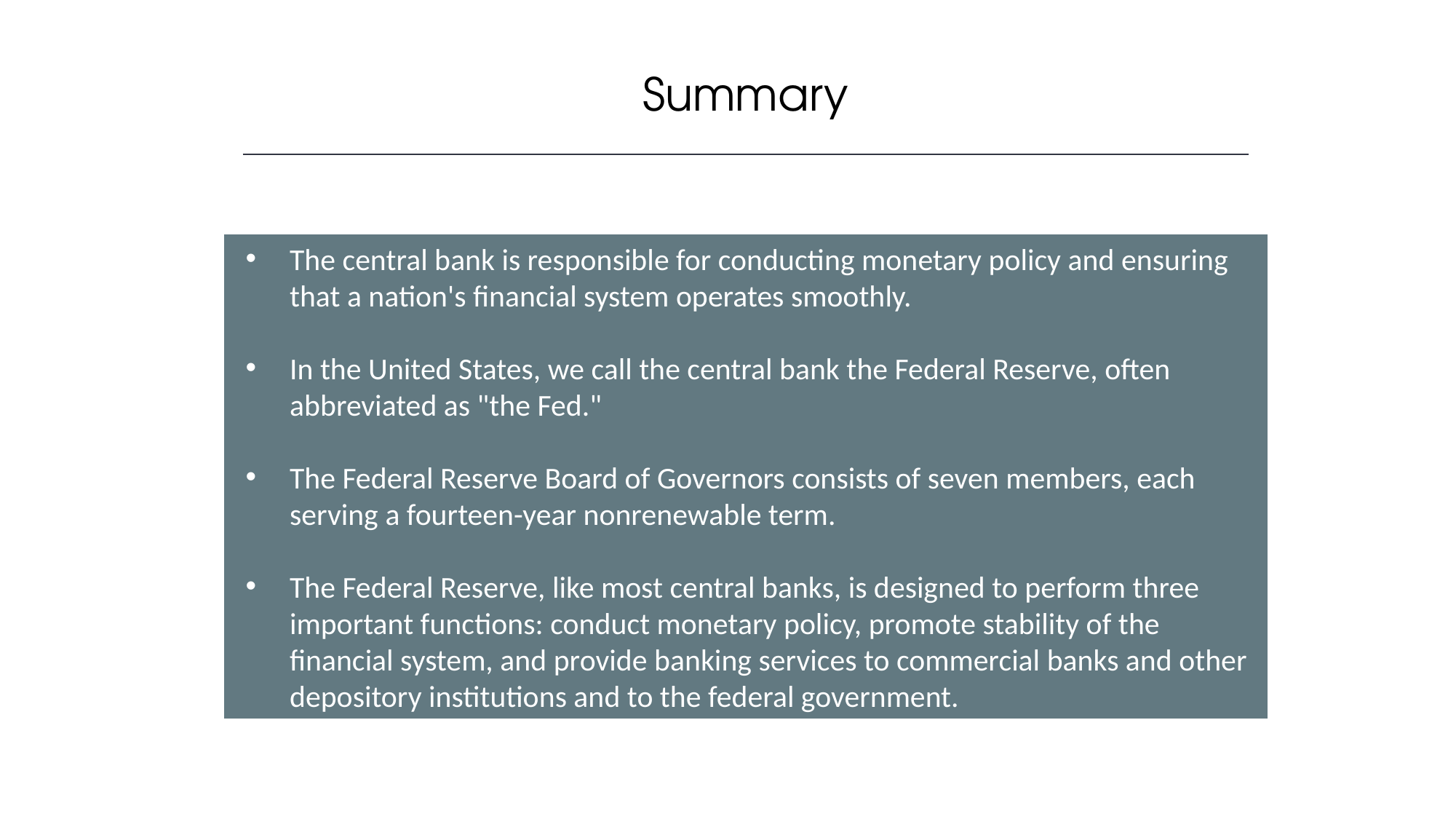

Summary
The central bank is responsible for conducting monetary policy and ensuring that a nation's financial system operates smoothly.

In the United States, we call the central bank the Federal Reserve, often abbreviated as "the Fed."

The Federal Reserve Board of Governors consists of seven members, each serving a fourteen-year nonrenewable term.

The Federal Reserve, like most central banks, is designed to perform three important functions: conduct monetary policy, promote stability of the financial system, and provide banking services to commercial banks and other depository institutions and to the federal government.